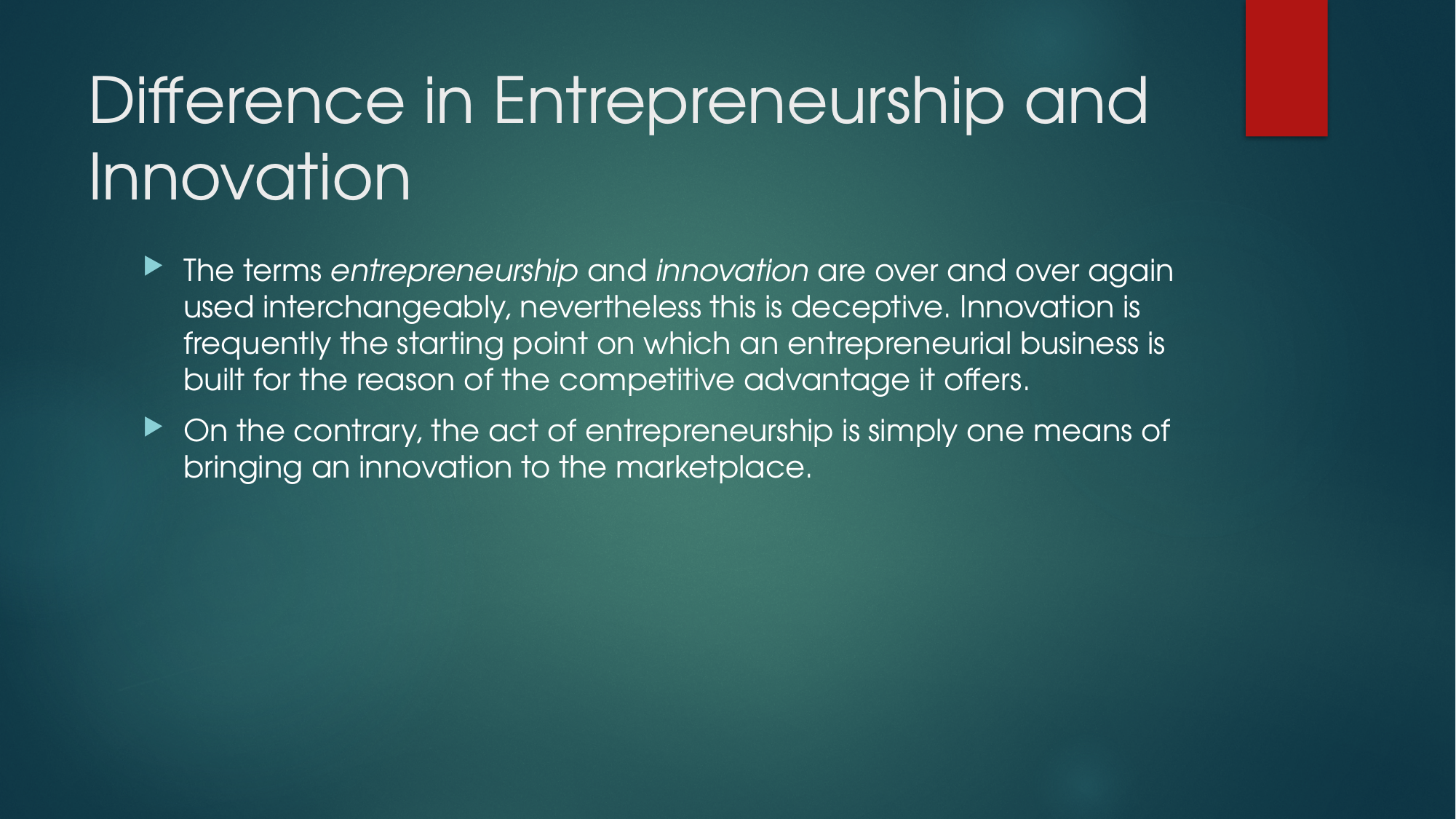

# Difference in Entrepreneurship and Innovation
The terms entrepreneurship and innovation are over and over again used interchangeably, nevertheless this is deceptive. Innovation is frequently the starting point on which an entrepreneurial business is built for the reason of the competitive advantage it offers.
On the contrary, the act of entrepreneurship is simply one means of bringing an innovation to the marketplace.